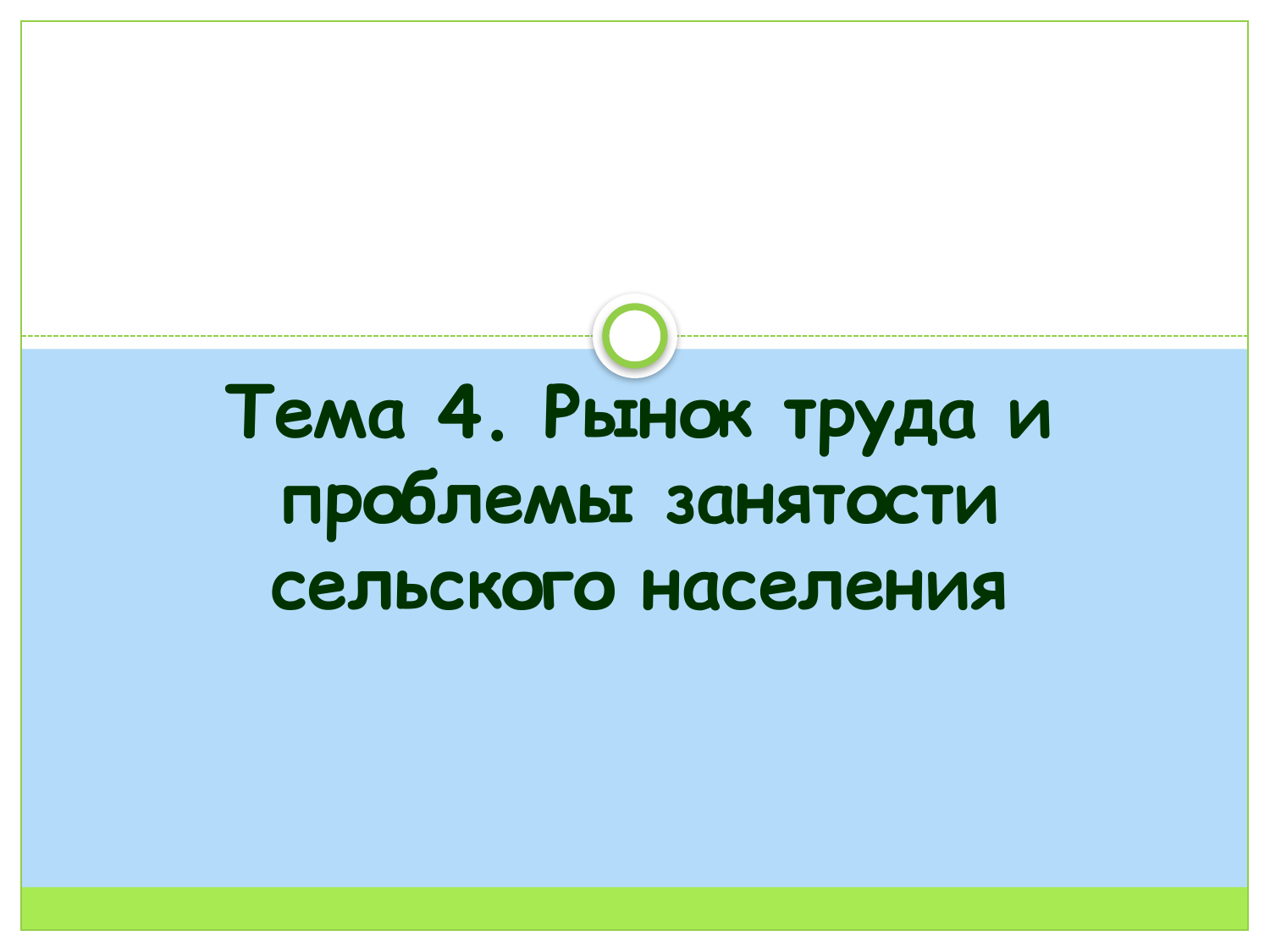

# Тема 4. Рынок труда и проблемы занятости сельского населения